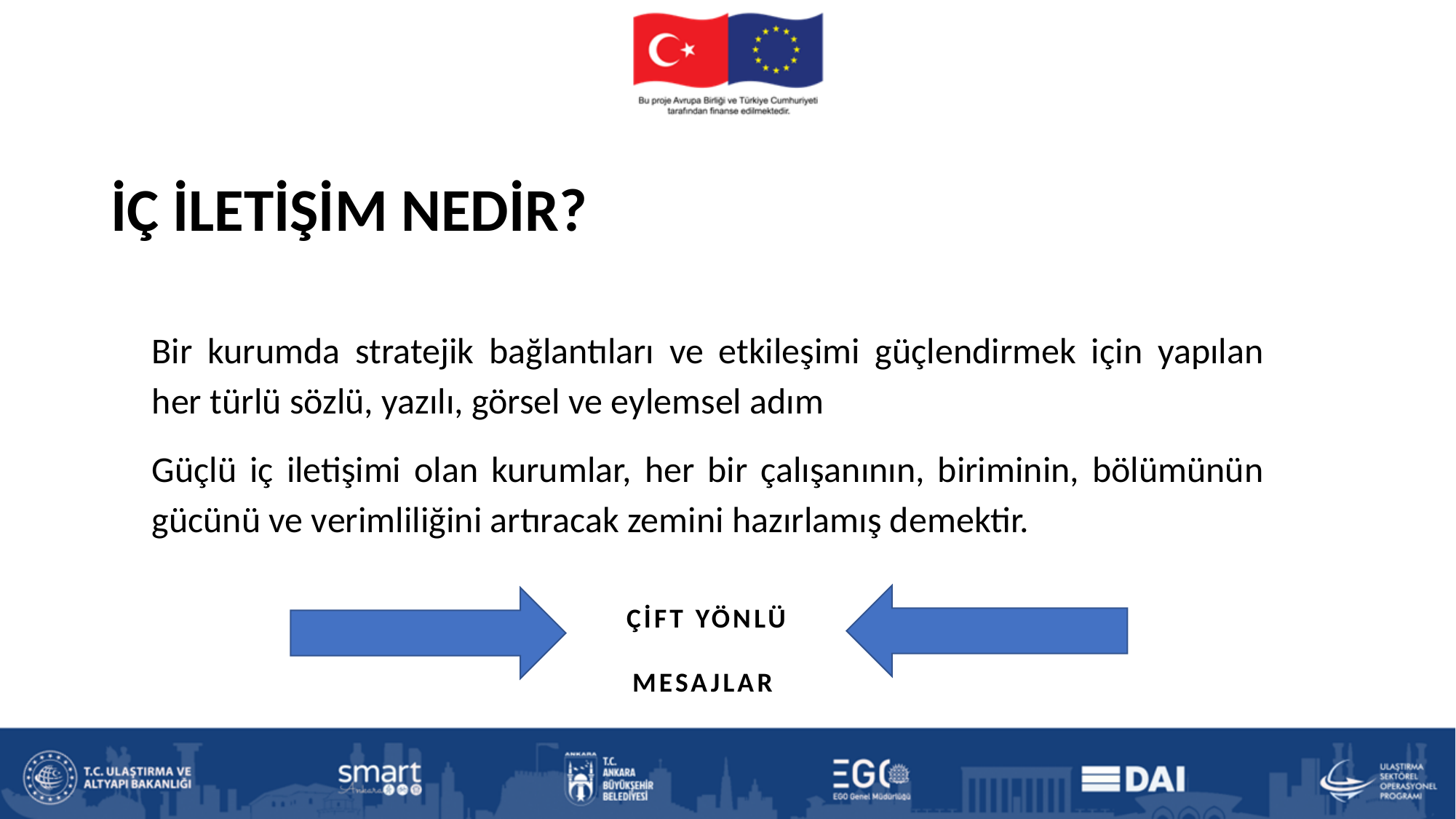

# İÇ İLETİŞİM NEDİR?
Bir kurumda stratejik bağlantıları ve etkileşimi güçlendirmek için yapılan her türlü sözlü, yazılı, görsel ve eylemsel adım
Güçlü iç iletişimi olan kurumlar, her bir çalışanının, biriminin, bölümünün gücünü ve verimliliğini artıracak zemini hazırlamış demektir.

ÇİFT YÖNLÜ
MESAJLAR